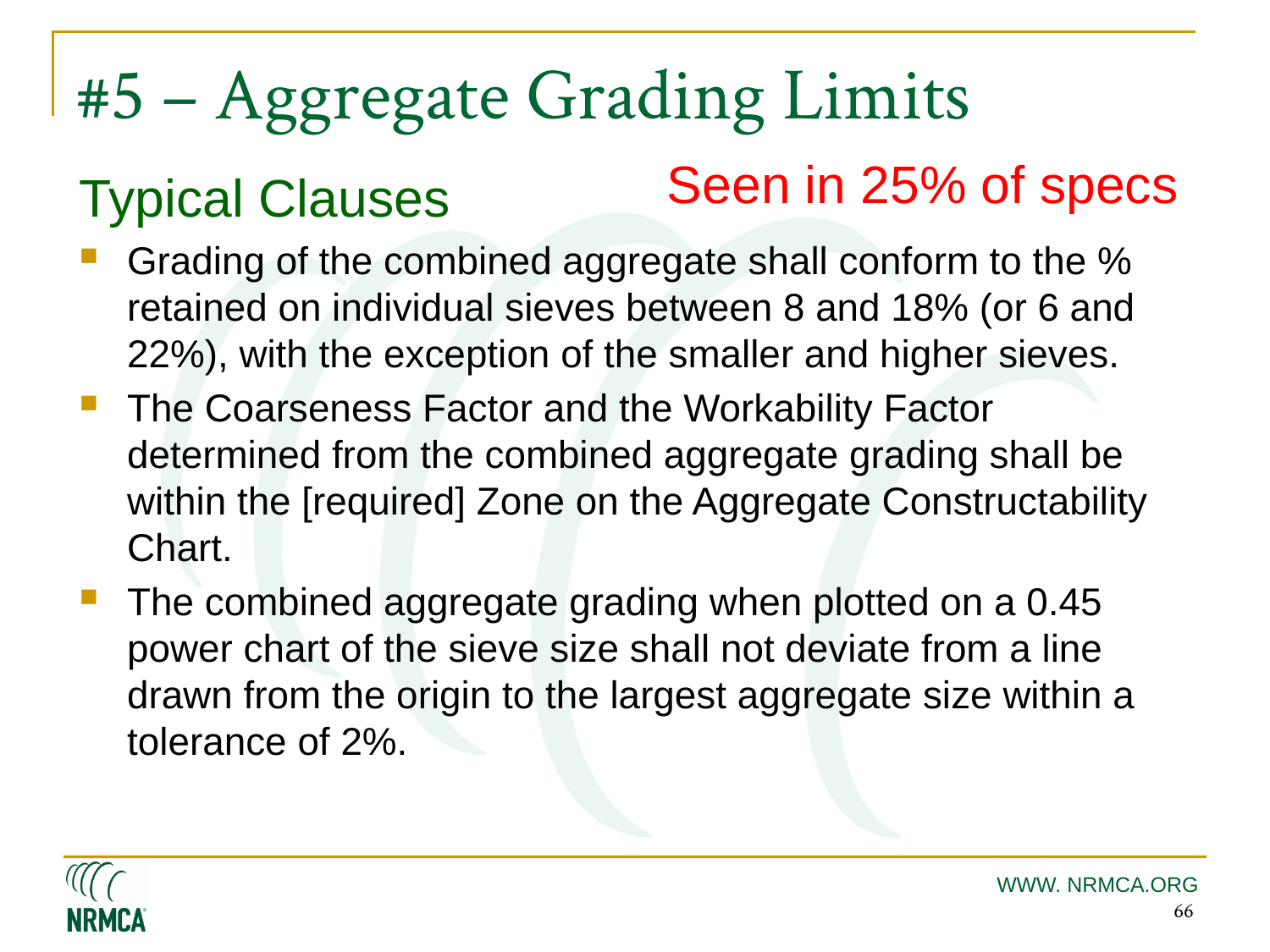

# #5 – Aggregate Grading Limits
Seen in 25% of specs
Typical Clauses
Grading of the combined aggregate shall conform to the % retained on individual sieves between 8 and 18% (or 6 and 22%), with the exception of the smaller and higher sieves.
The Coarseness Factor and the Workability Factor determined from the combined aggregate grading shall be within the [required] Zone on the Aggregate Constructability Chart.
The combined aggregate grading when plotted on a 0.45 power chart of the sieve size shall not deviate from a line drawn from the origin to the largest aggregate size within a tolerance of 2%.

66